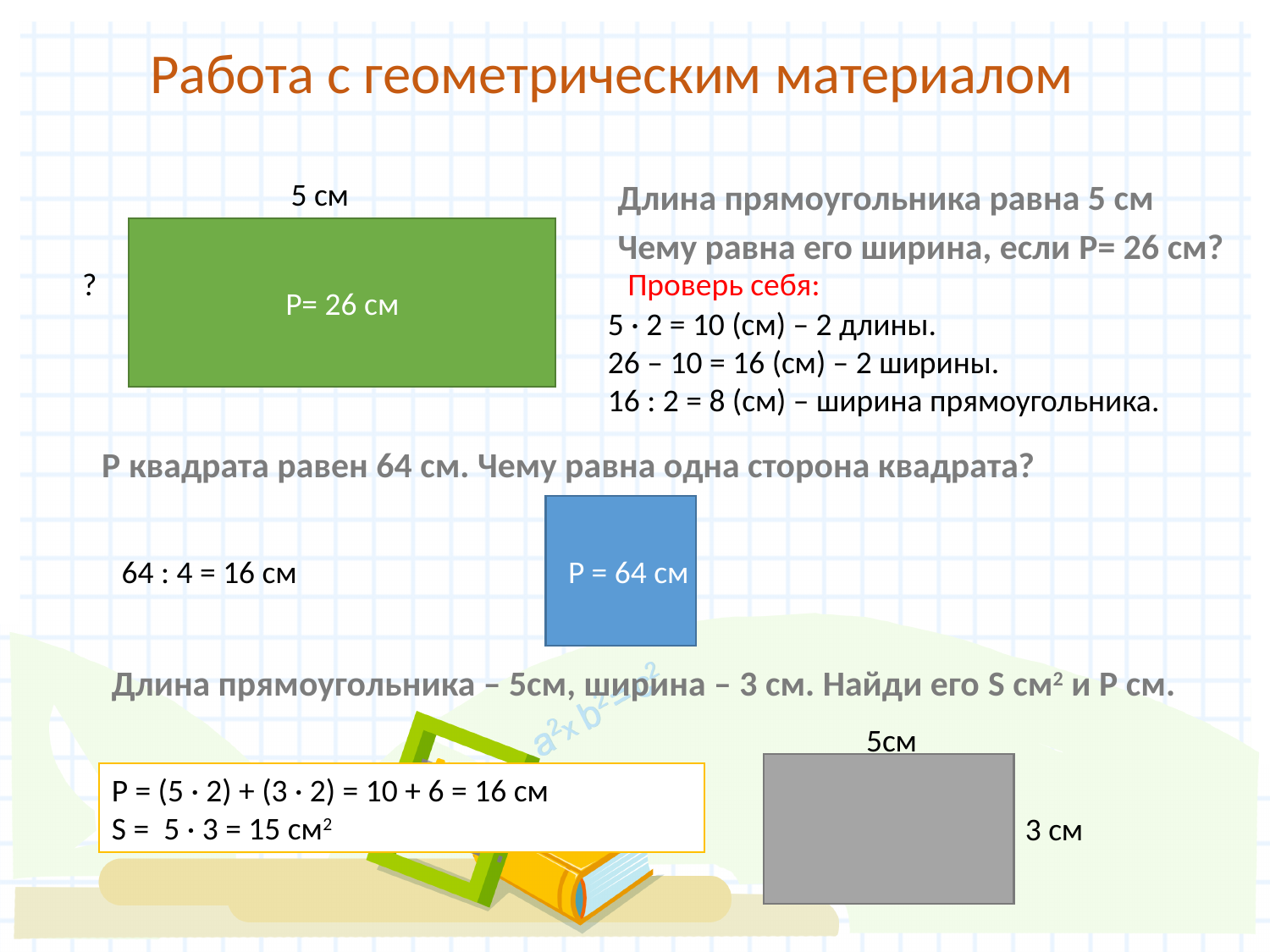

# Работа с геометрическим материалом
5 см
Длина прямоугольника равна 5 см
P= 26 см
Чему равна его ширина, если P= 26 см?
?
Проверь себя:
5 · 2 = 10 (см) – 2 длины.
26 – 10 = 16 (см) – 2 ширины.
16 : 2 = 8 (см) – ширина прямоугольника.

P квадрата равен 64 см. Чему равна одна сторона квадрата?

64 : 4 = 16 см
Р = 64 см
Длина прямоугольника – 5см, ширина – 3 см. Найди его S см2 и P см.
5см

Р = (5 · 2) + (3 · 2) = 10 + 6 = 16 см
S =  5 · 3 = 15 см2
3 см